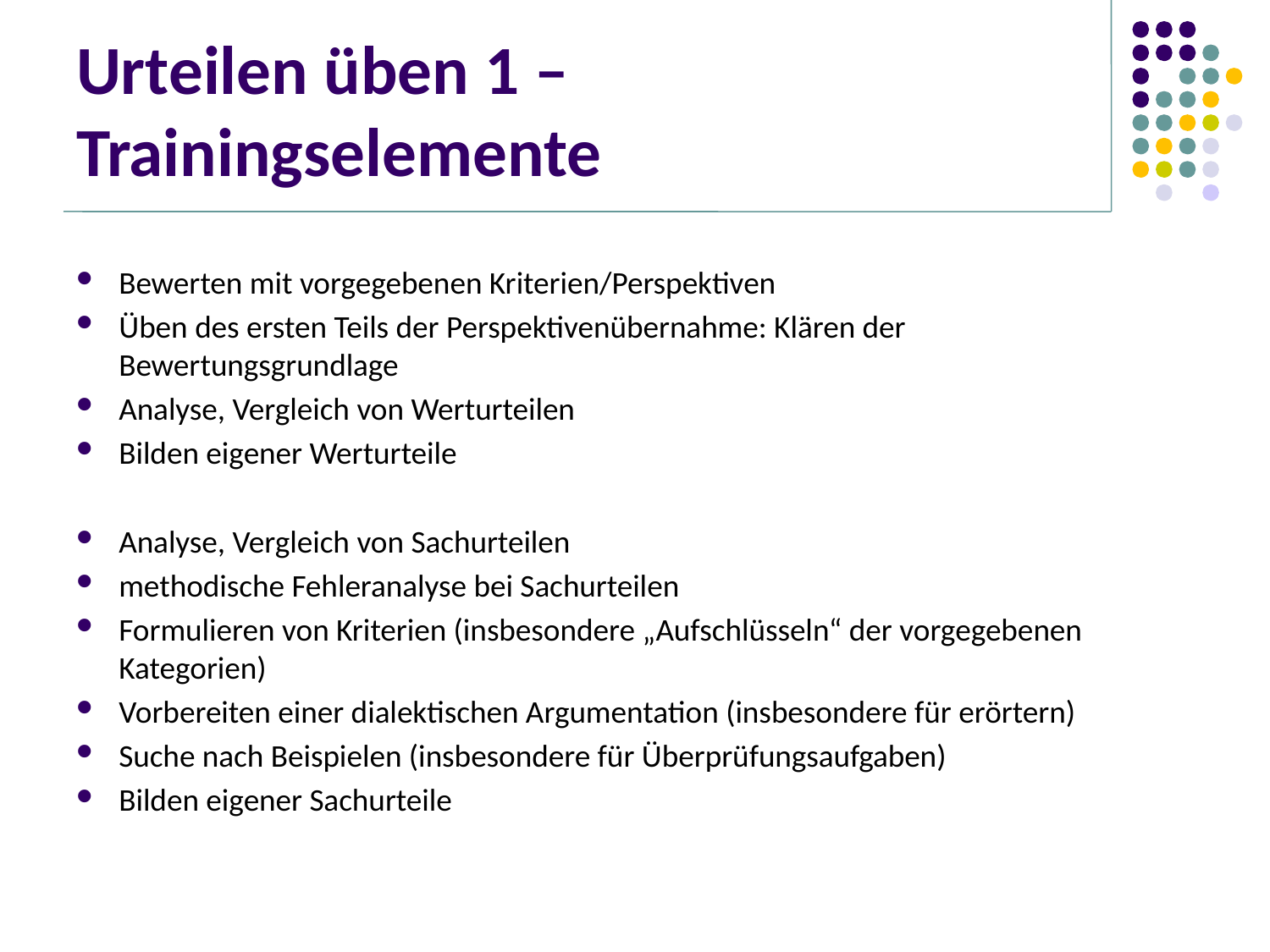

# Urteilen üben 1 – Trainingselemente
Bewerten mit vorgegebenen Kriterien/Perspektiven
Üben des ersten Teils der Perspektivenübernahme: Klären der Bewertungsgrundlage
Analyse, Vergleich von Werturteilen
Bilden eigener Werturteile

Analyse, Vergleich von Sachurteilen
methodische Fehleranalyse bei Sachurteilen
Formulieren von Kriterien (insbesondere „Aufschlüsseln“ der vorgegebenen Kategorien)
Vorbereiten einer dialektischen Argumentation (insbesondere für erörtern)
Suche nach Beispielen (insbesondere für Überprüfungsaufgaben)
Bilden eigener Sachurteile